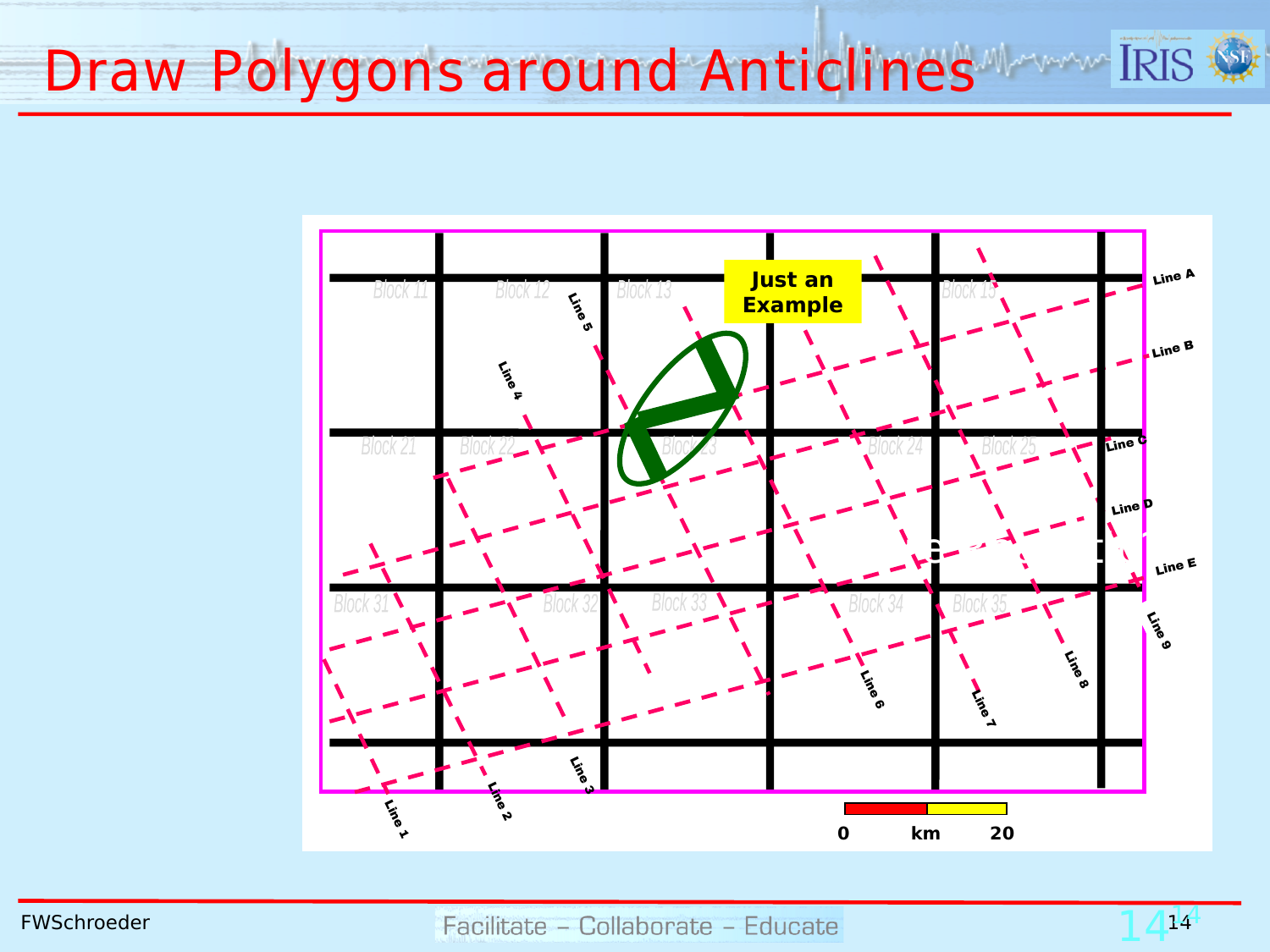

Draw Polygons around Anticlines

Line A

Block 11
Block 12
Block 13
Block 14
Block 15

Line 5

Line B

Line 4

Line C

Block 21
Block 22
Block 23
Block 24
Block 25

Line D

Line E

Block 33
Block 31
Block 32
Block 34
Block 35
Line 9
Line 8

Line 6
Line 7

Line 3
Line 2
Line 1
Just an Example
More Realistic?

0          km        20
14
14